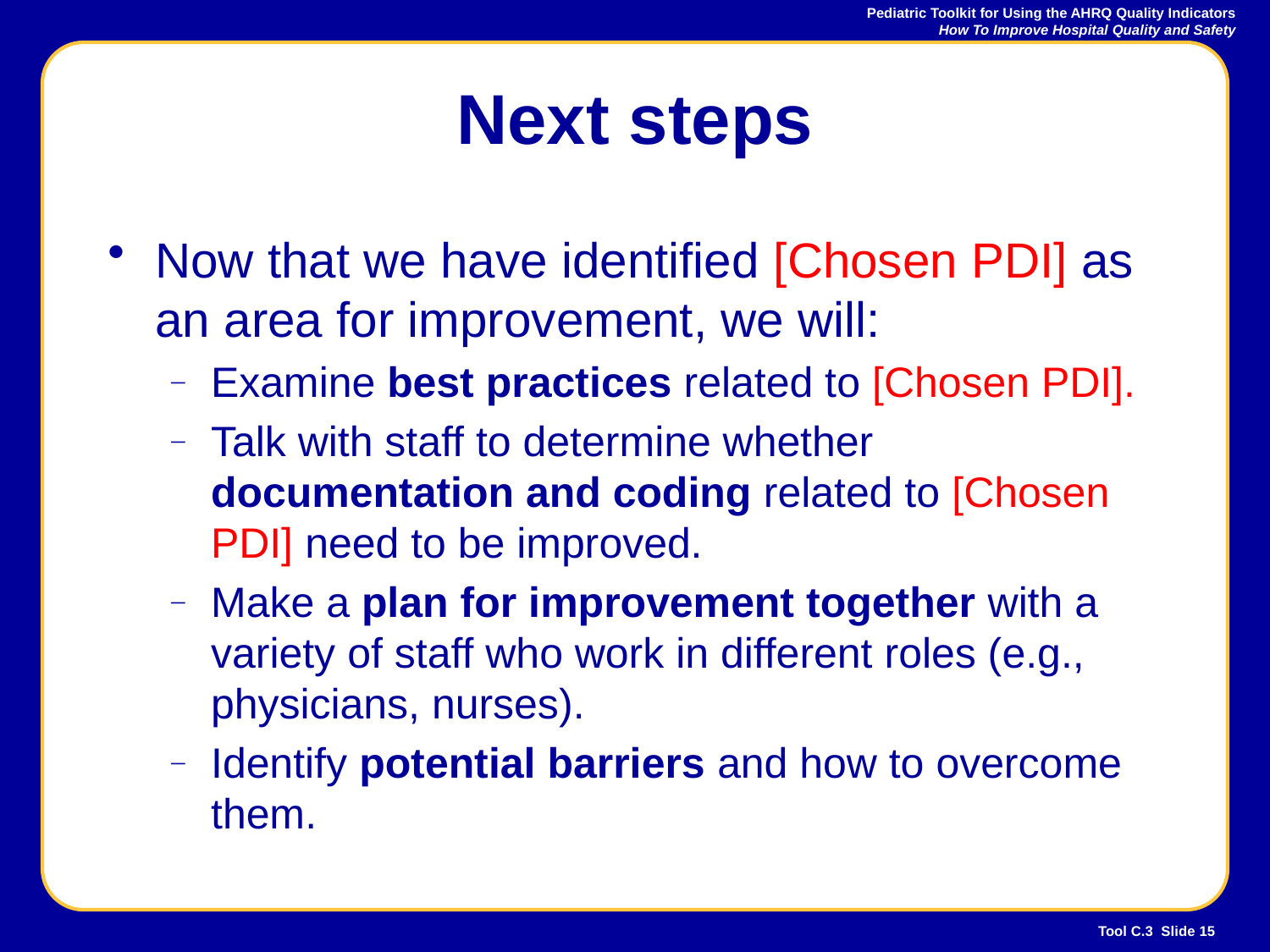

# Next steps
Now that we have identified [Chosen PDI] as an area for improvement, we will:
Examine best practices related to [Chosen PDI].
Talk with staff to determine whether documentation and coding related to [Chosen PDI] need to be improved.
Make a plan for improvement together with a variety of staff who work in different roles (e.g., physicians, nurses).
Identify potential barriers and how to overcome them.